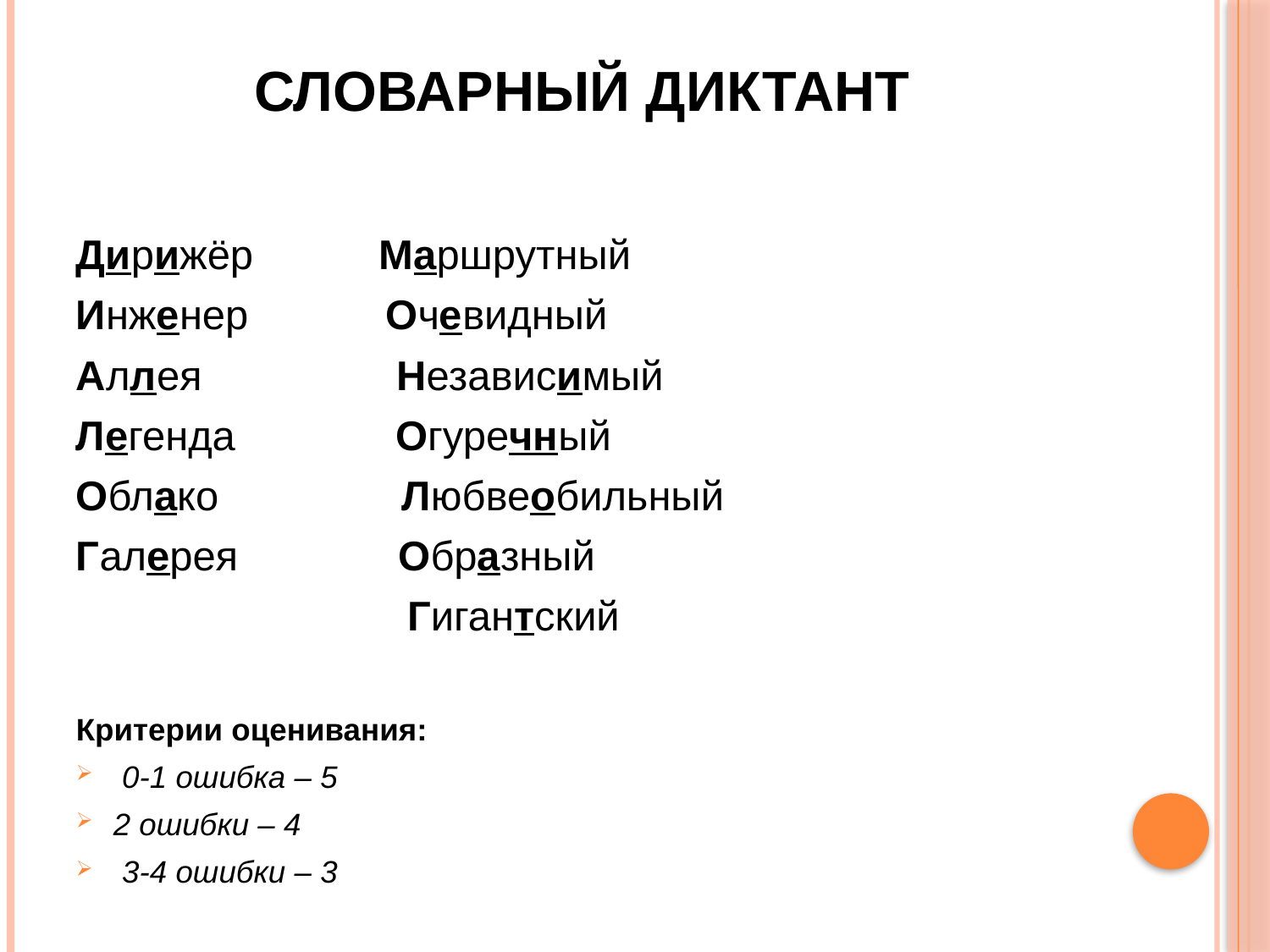

# СЛОВАРНЫЙ ДИКТАНТ
Дирижёр           Маршрутный
Инженер            Очевидный
Аллея                 Независимый
Легенда              Огуречный
Облако                Любвеобильный
Галерея              Образный
                             Гигантский

Критерии оценивания:
 0-1 ошибка – 5
2 ошибки – 4
 3-4 ошибки – 3